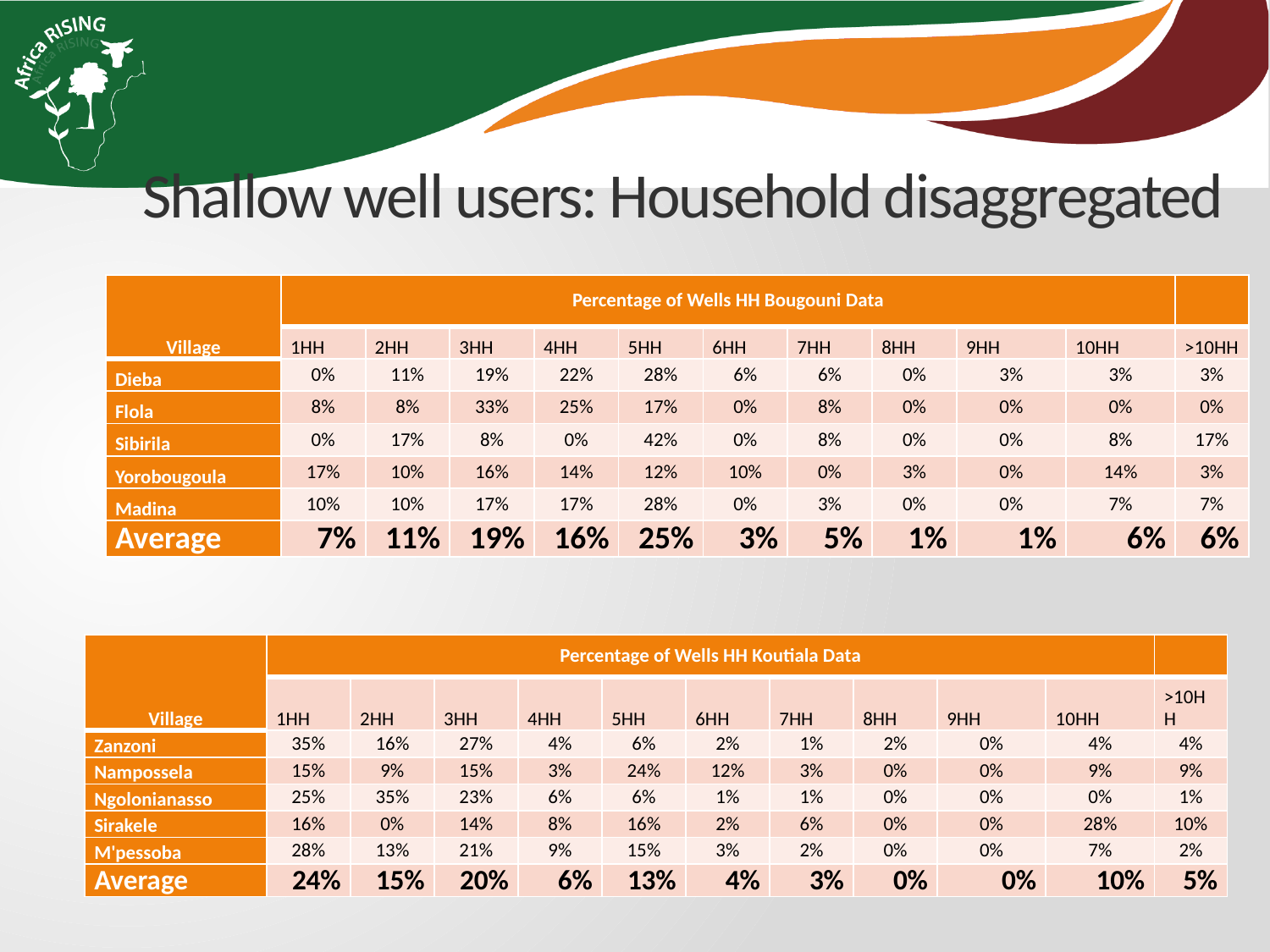

# Shallow well users: Household disaggregated
| Village | Percentage of Wells HH Bougouni Data |  |  |  |  |  |  |  |  |  |  |
| --- | --- | --- | --- | --- | --- | --- | --- | --- | --- | --- | --- |
|  | 1HH | 2HH | 3HH | 4HH | 5HH | 6HH | 7HH | 8HH | 9HH | 10HH | >10HH |
| Dieba | 0% | 11% | 19% | 22% | 28% | 6% | 6% | 0% | 3% | 3% | 3% |
| Flola | 8% | 8% | 33% | 25% | 17% | 0% | 8% | 0% | 0% | 0% | 0% |
| Sibirila | 0% | 17% | 8% | 0% | 42% | 0% | 8% | 0% | 0% | 8% | 17% |
| Yorobougoula | 17% | 10% | 16% | 14% | 12% | 10% | 0% | 3% | 0% | 14% | 3% |
| Madina | 10% | 10% | 17% | 17% | 28% | 0% | 3% | 0% | 0% | 7% | 7% |
| Average | 7% | 11% | 19% | 16% | 25% | 3% | 5% | 1% | 1% | 6% | 6% |
| Village | Percentage of Wells HH Koutiala Data |  |  |  |  |  |  |  |  |  |  |
| --- | --- | --- | --- | --- | --- | --- | --- | --- | --- | --- | --- |
|  | 1HH | 2HH | 3HH | 4HH | 5HH | 6HH | 7HH | 8HH | 9HH | 10HH | >10HH |
| Zanzoni | 35% | 16% | 27% | 4% | 6% | 2% | 1% | 2% | 0% | 4% | 4% |
| Nampossela | 15% | 9% | 15% | 3% | 24% | 12% | 3% | 0% | 0% | 9% | 9% |
| Ngolonianasso | 25% | 35% | 23% | 6% | 6% | 1% | 1% | 0% | 0% | 0% | 1% |
| Sirakele | 16% | 0% | 14% | 8% | 16% | 2% | 6% | 0% | 0% | 28% | 10% |
| M'pessoba | 28% | 13% | 21% | 9% | 15% | 3% | 2% | 0% | 0% | 7% | 2% |
| Average | 24% | 15% | 20% | 6% | 13% | 4% | 3% | 0% | 0% | 10% | 5% |